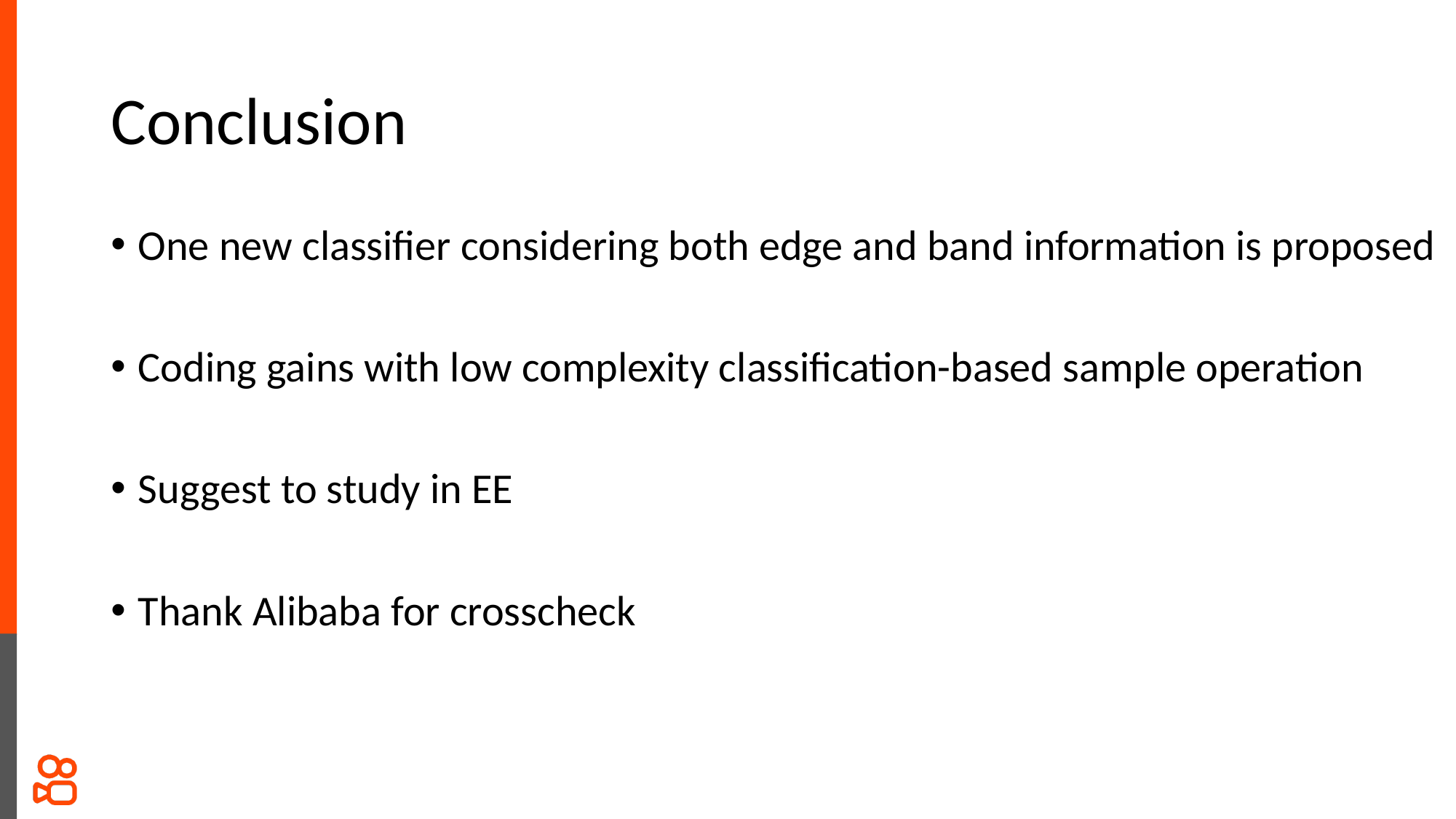

# Conclusion
One new classifier considering both edge and band information is proposed

Coding gains with low complexity classification-based sample operation

Suggest to study in EE

Thank Alibaba for crosscheck